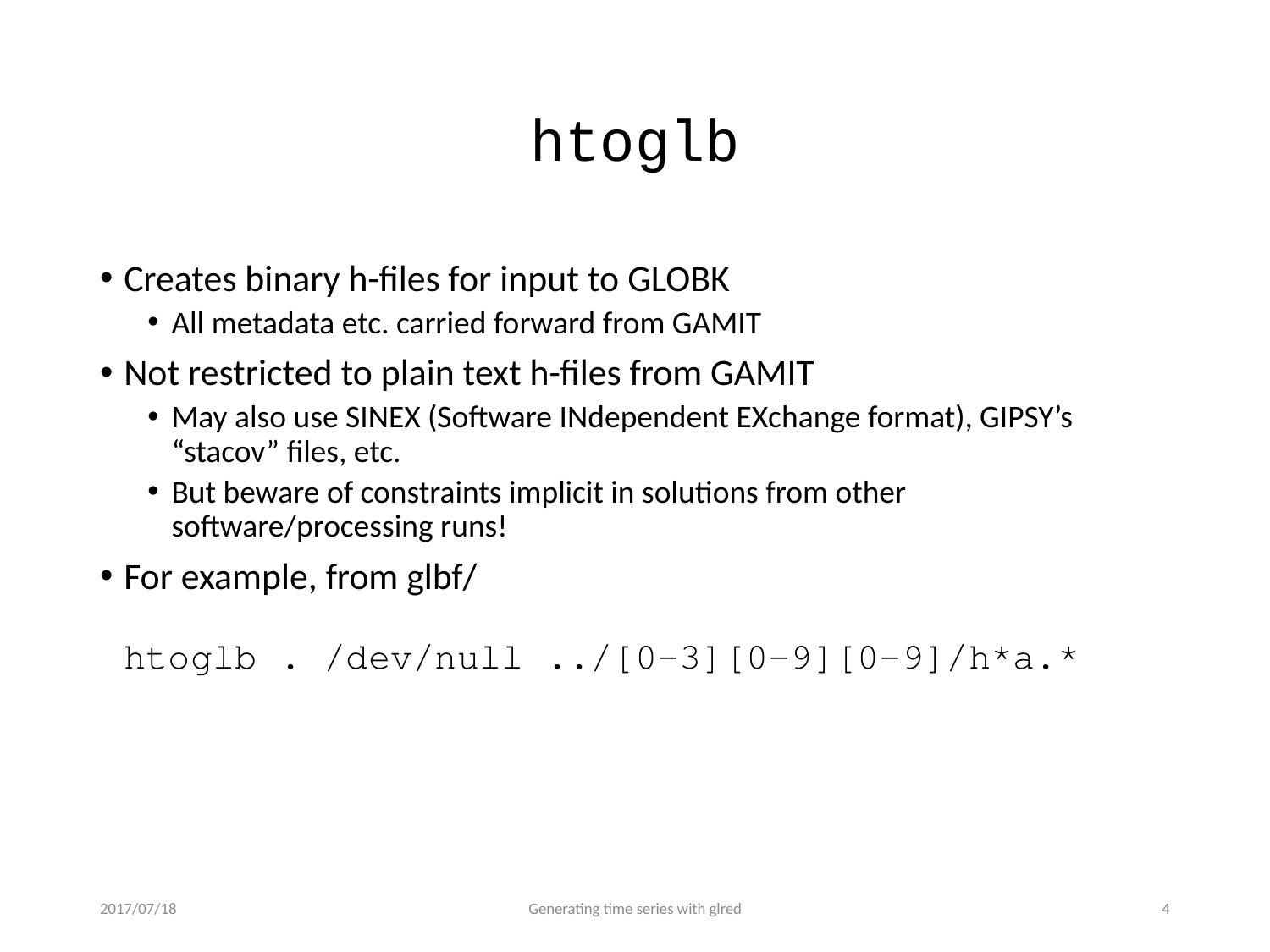

# htoglb
Creates binary h-files for input to GLOBK
All metadata etc. carried forward from GAMIT
Not restricted to plain text h-files from GAMIT
May also use SINEX (Software INdependent EXchange format), GIPSY’s “stacov” files, etc.
But beware of constraints implicit in solutions from other software/processing runs!
For example, from glbf/
htoglb . /dev/null ../[0-3][0-9][0-9]/h*a.*
2017/07/18
Generating time series with glred
4